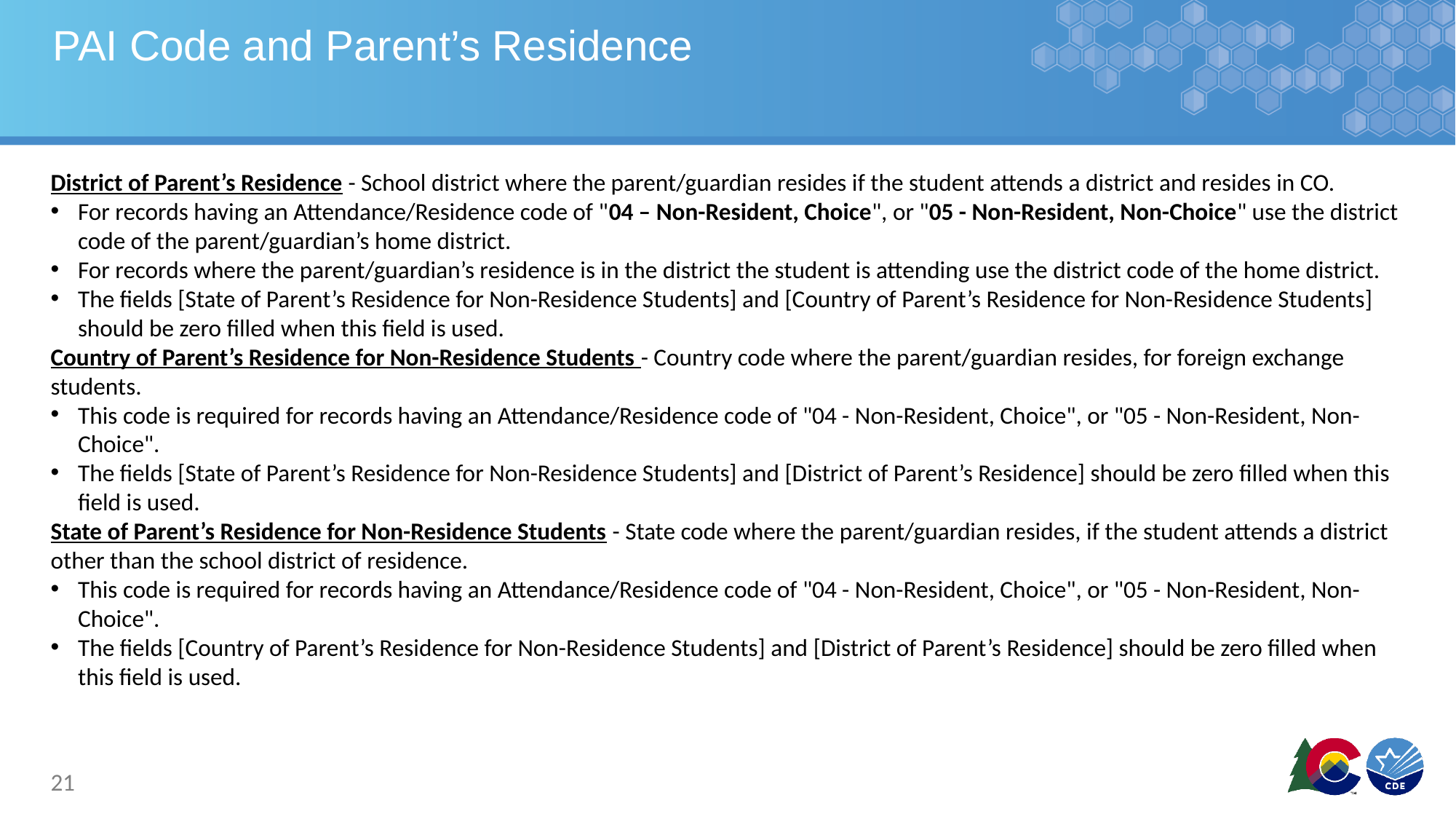

# PAI Code and Parent’s Residence
District of Parent’s Residence - School district where the parent/guardian resides if the student attends a district and resides in CO.
For records having an Attendance/Residence code of "04 – Non-Resident, Choice", or "05 - Non-Resident, Non-Choice" use the district code of the parent/guardian’s home district.
For records where the parent/guardian’s residence is in the district the student is attending use the district code of the home district.
The fields [State of Parent’s Residence for Non-Residence Students] and [Country of Parent’s Residence for Non-Residence Students] should be zero filled when this field is used.
Country of Parent’s Residence for Non-Residence Students - Country code where the parent/guardian resides, for foreign exchange students.
This code is required for records having an Attendance/Residence code of "04 - Non-Resident, Choice", or "05 - Non-Resident, Non- Choice".
The fields [State of Parent’s Residence for Non-Residence Students] and [District of Parent’s Residence] should be zero filled when this field is used.
State of Parent’s Residence for Non-Residence Students - State code where the parent/guardian resides, if the student attends a district other than the school district of residence.
This code is required for records having an Attendance/Residence code of "04 - Non-Resident, Choice", or "05 - Non-Resident, Non- Choice".
The fields [Country of Parent’s Residence for Non-Residence Students] and [District of Parent’s Residence] should be zero filled when this field is used.
21